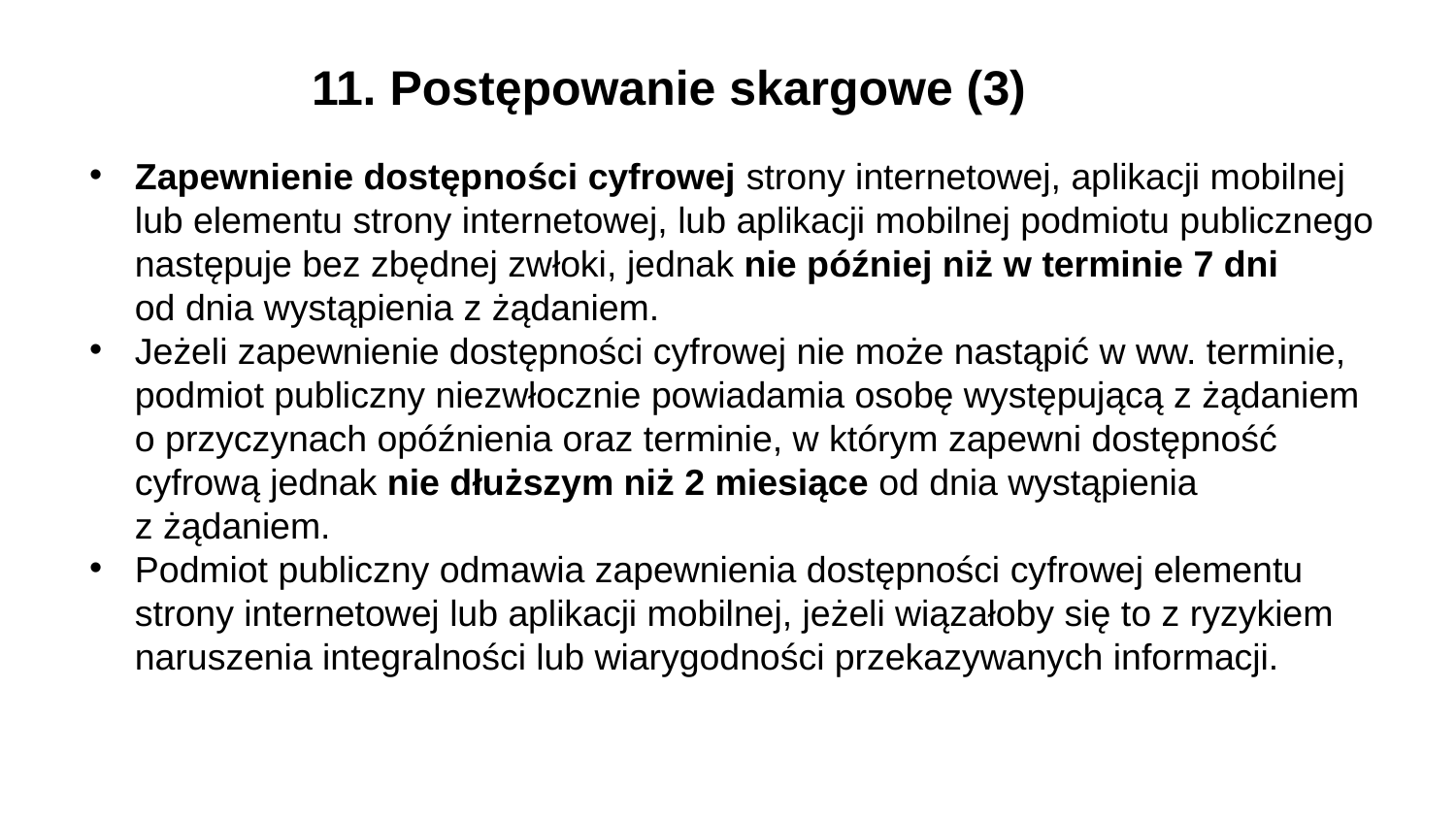

11. Postępowanie skargowe (3)
Zapewnienie dostępności cyfrowej strony internetowej, aplikacji mobilnej
lub elementu strony internetowej, lub aplikacji mobilnej podmiotu publicznego następuje bez zbędnej zwłoki, jednak nie później niż w terminie 7 dni
od dnia wystąpienia z żądaniem.
Jeżeli zapewnienie dostępności cyfrowej nie może nastąpić w ww. terminie, podmiot publiczny niezwłocznie powiadamia osobę występującą z żądaniem o przyczynach opóźnienia oraz terminie, w którym zapewni dostępność cyfrową jednak nie dłuższym niż 2 miesiące od dnia wystąpienia
z żądaniem.
Podmiot publiczny odmawia zapewnienia dostępności cyfrowej elementu strony internetowej lub aplikacji mobilnej, jeżeli wiązałoby się to z ryzykiem naruszenia integralności lub wiarygodności przekazywanych informacji.